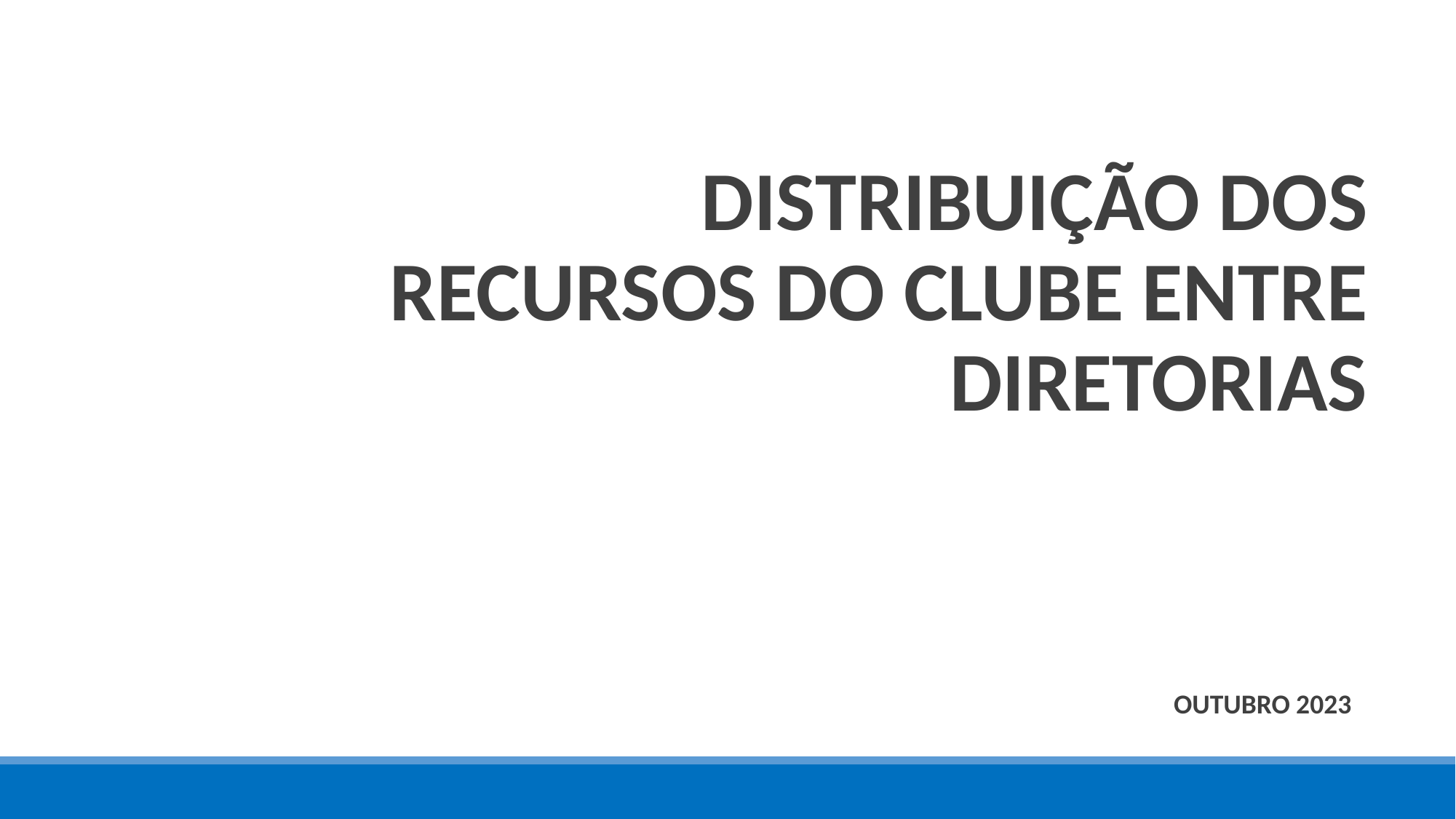

# DISTRIBUIÇÃO DOS RECURSOS DO CLUBE ENTRE DIRETORIAS
OUTUBRO 2023